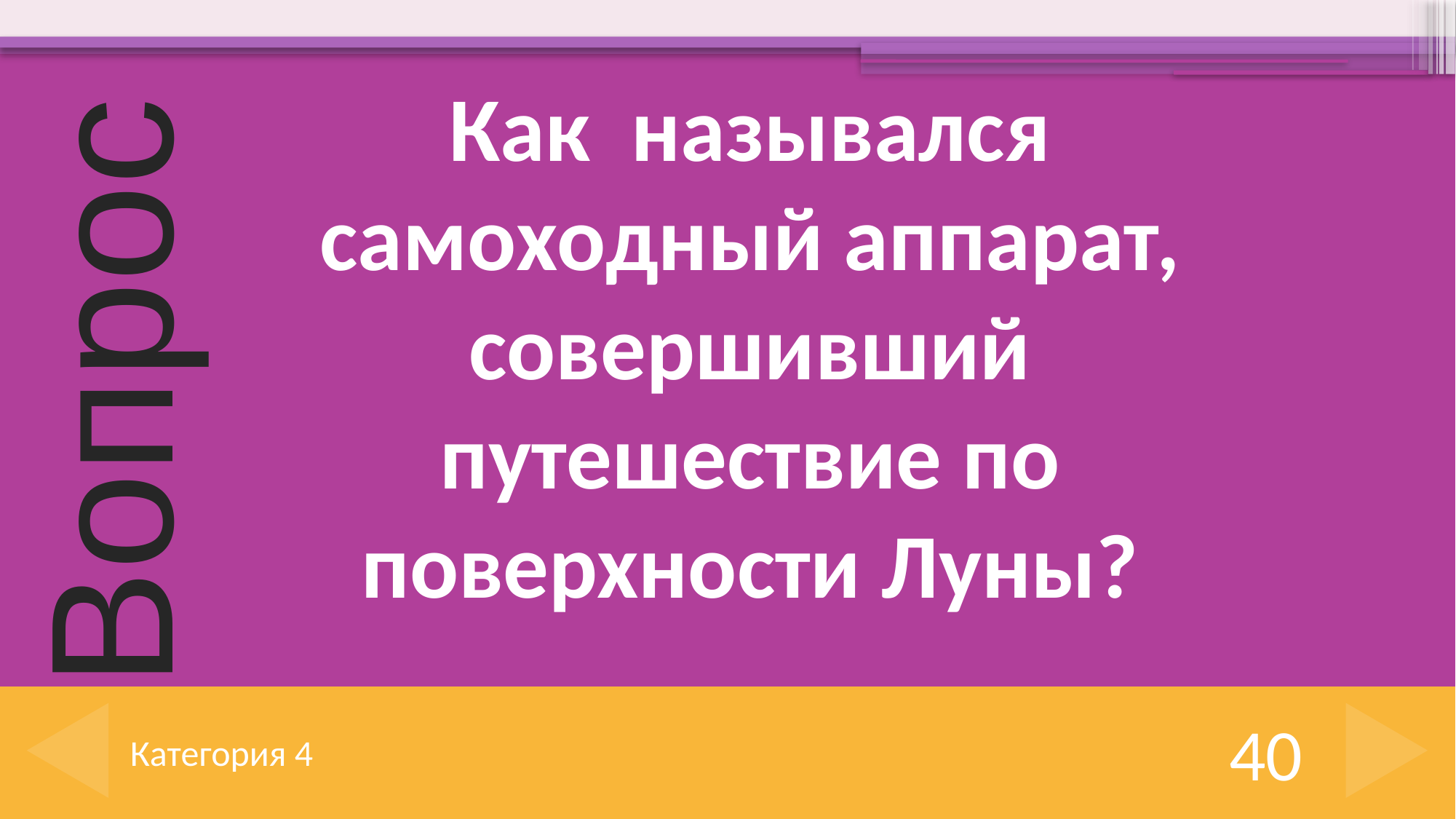

Как  назывался самоходный аппарат, совершивший путешествие по поверхности Луны?
40
# Категория 4